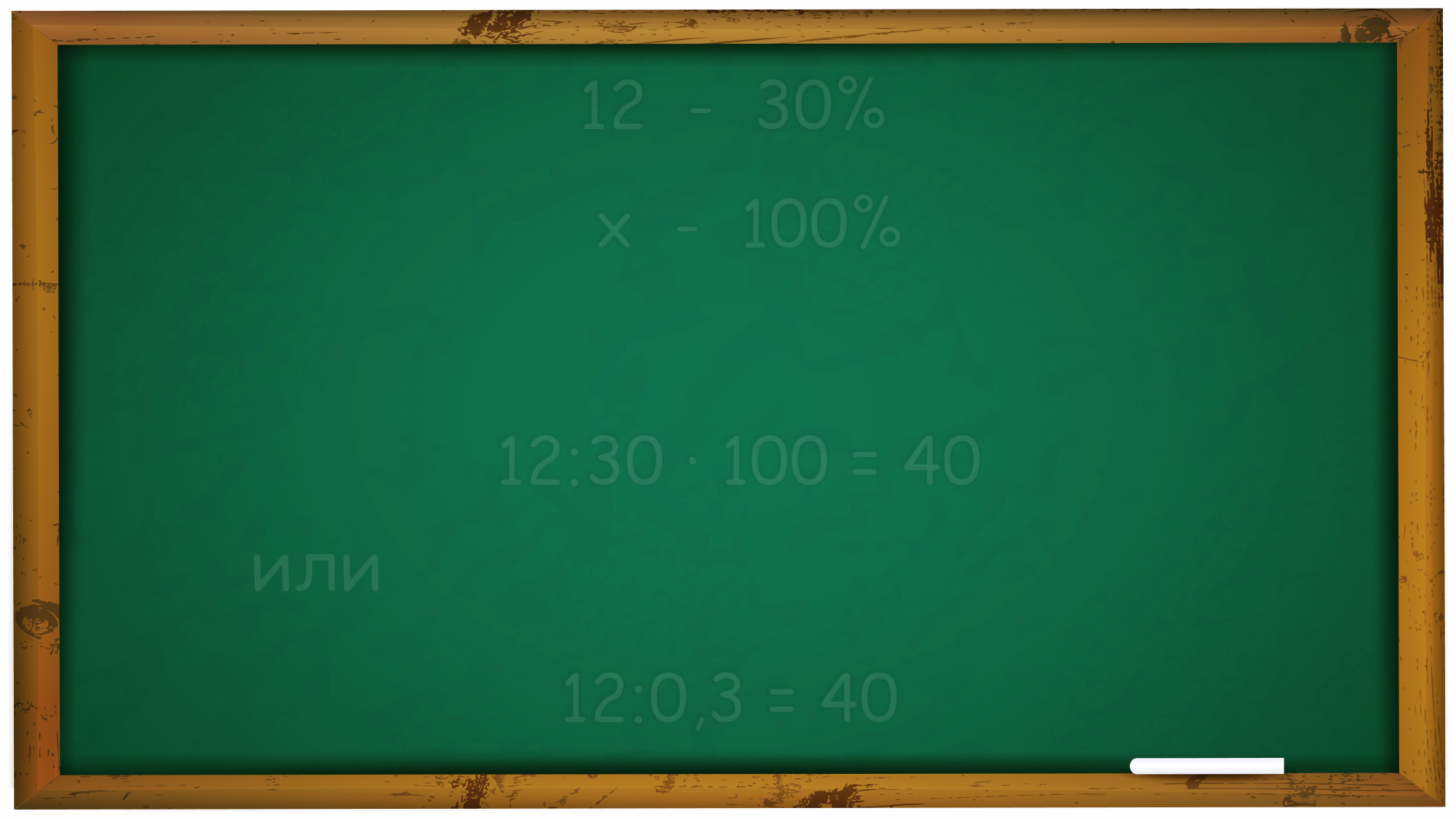

12  -  30%
  х  -  100%

 12:30 ∙ 100 = 40

12:0,3 = 40

или